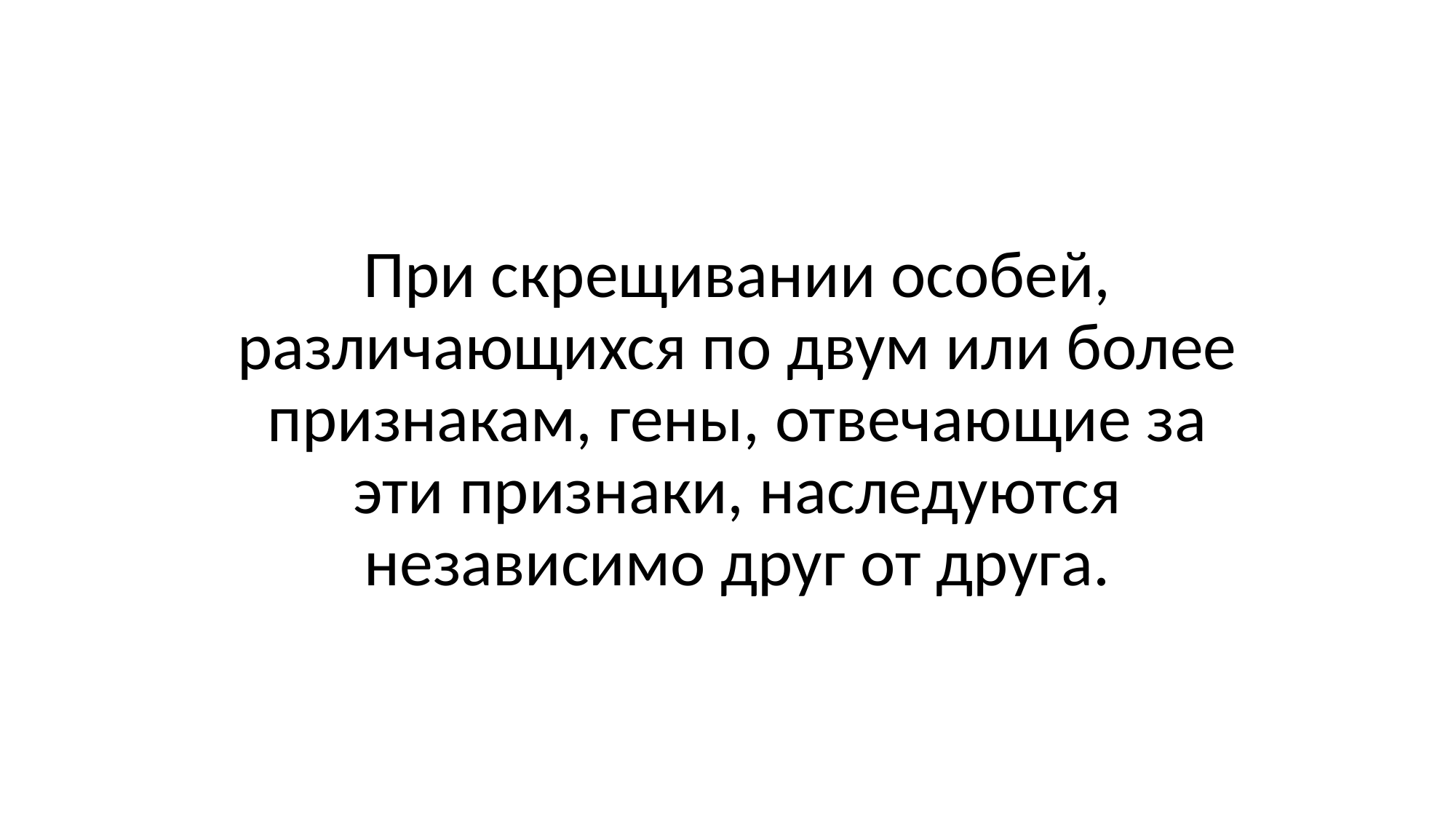

При скрещивании особей, различающихся по двум или более признакам, гены, отвечающие за эти признаки, наследуются независимо друг от друга.